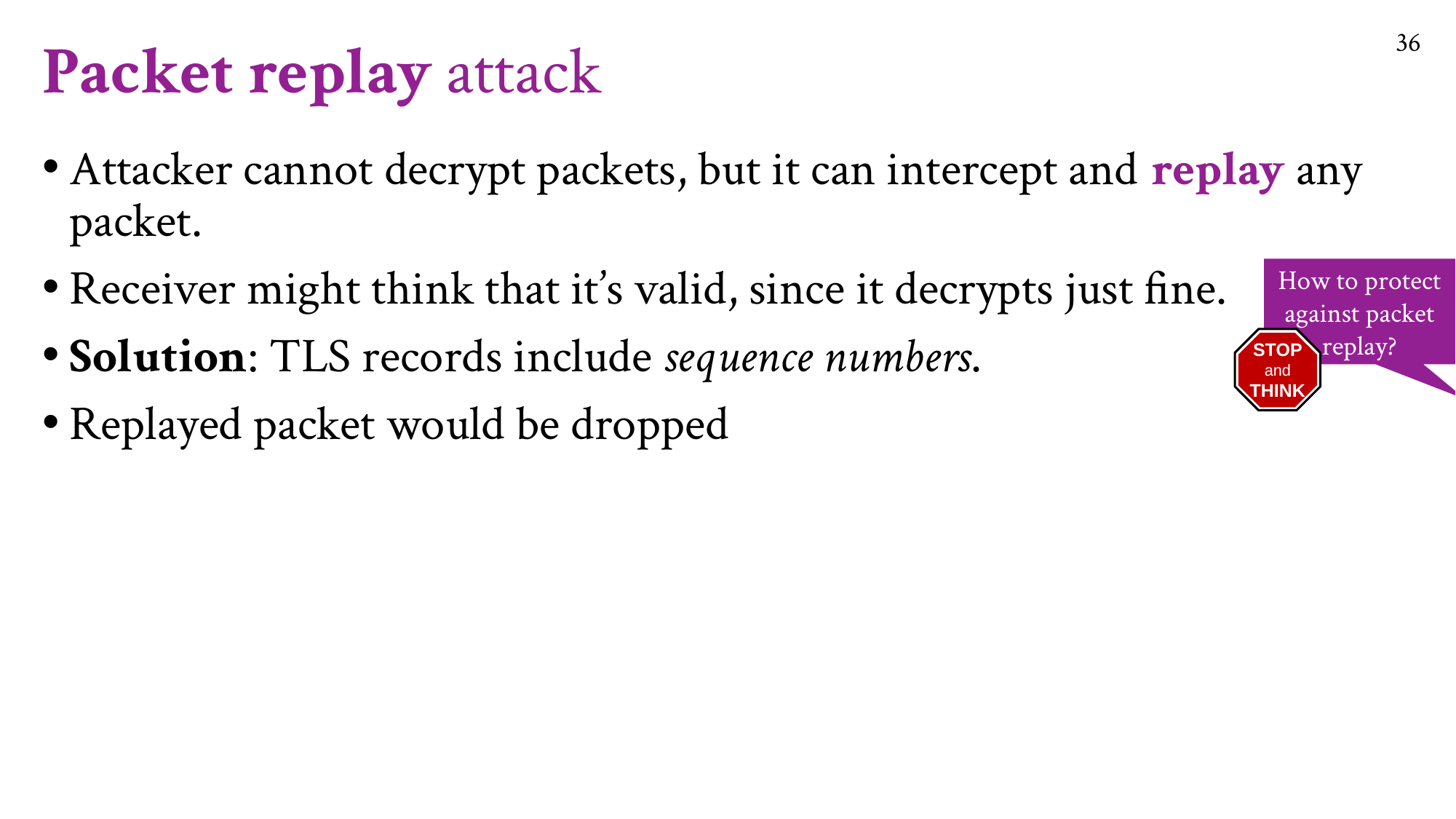

# Packet replay attack
Attacker cannot decrypt packets, but it can intercept and replay any packet.
Receiver might think that it’s valid, since it decrypts just fine.
Solution: TLS records include sequence numbers.
Replayed packet would be dropped

How to protect against packet replay?

STOP
and
THINK